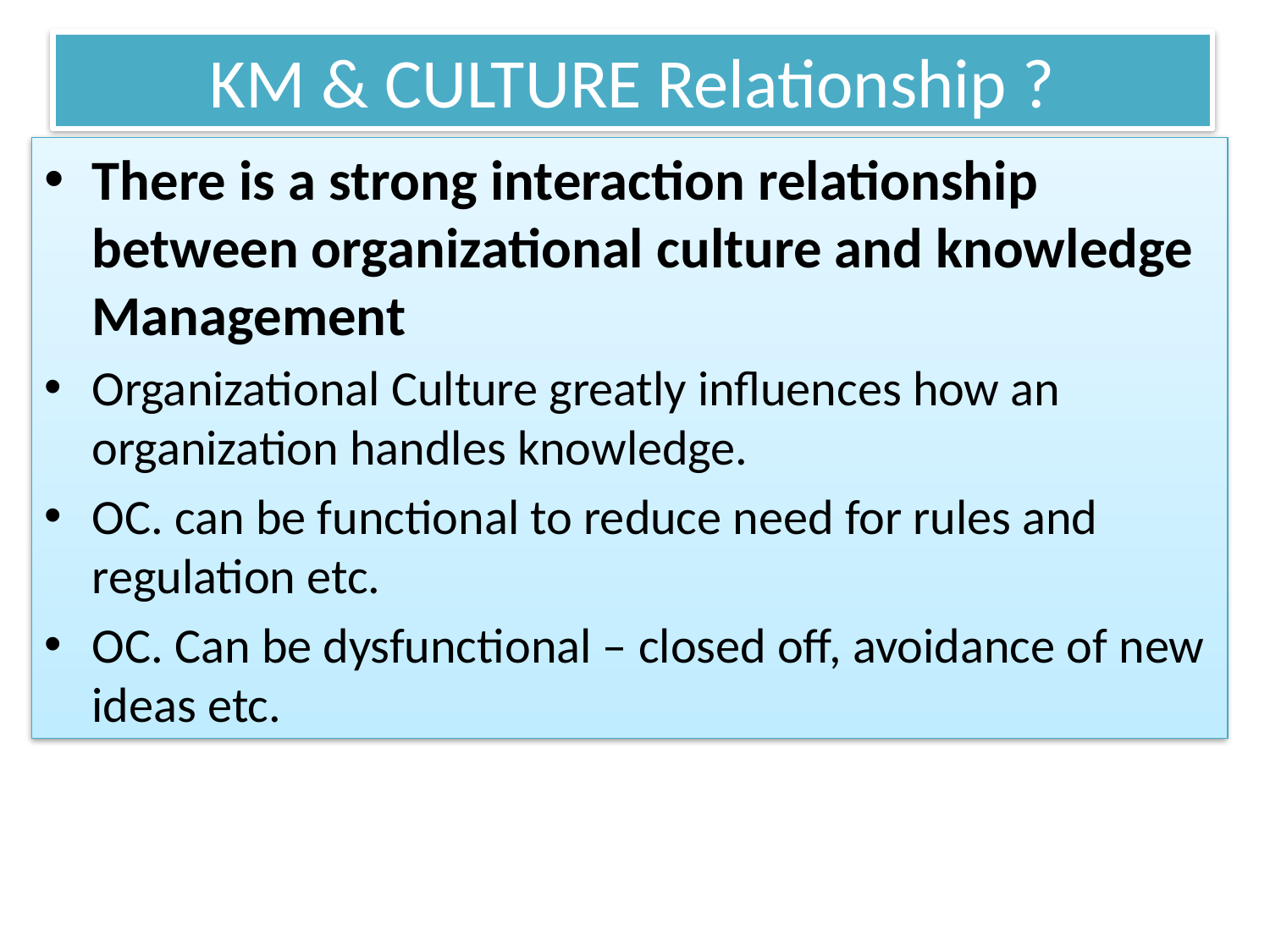

# KM & CULTURE Relationship ?
There is a strong interaction relationship between organizational culture and knowledge Management
Organizational Culture greatly influences how an organization handles knowledge.
OC. can be functional to reduce need for rules and regulation etc.
OC. Can be dysfunctional – closed off, avoidance of new ideas etc.